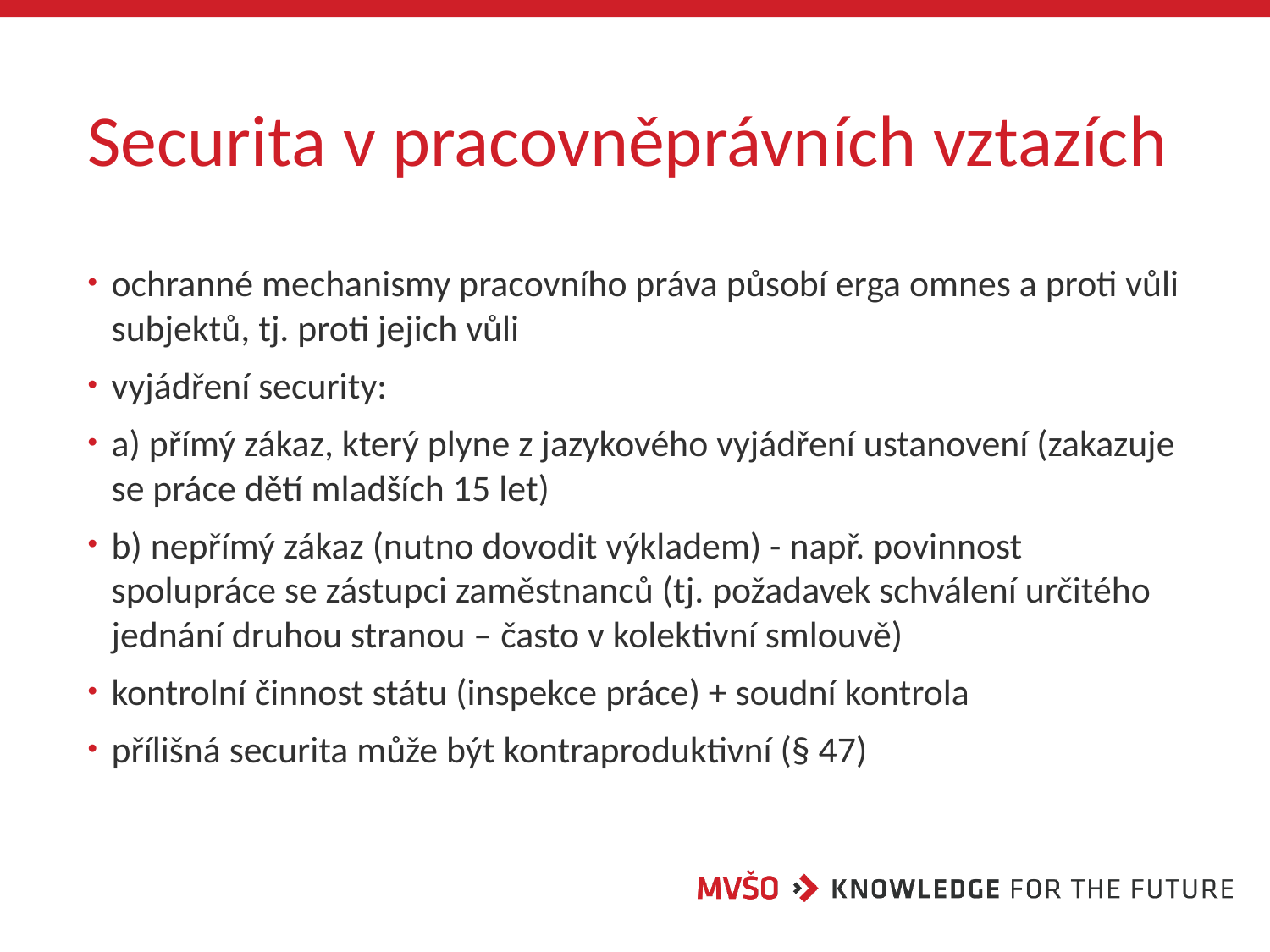

# Securita v pracovněprávních vztazích
ochranné mechanismy pracovního práva působí erga omnes a proti vůli subjektů, tj. proti jejich vůli
vyjádření security:
a) přímý zákaz, který plyne z jazykového vyjádření ustanovení (zakazuje se práce dětí mladších 15 let)
b) nepřímý zákaz (nutno dovodit výkladem) - např. povinnost spolupráce se zástupci zaměstnanců (tj. požadavek schválení určitého jednání druhou stranou – často v kolektivní smlouvě)
kontrolní činnost státu (inspekce práce) + soudní kontrola
přílišná securita může být kontraproduktivní (§ 47)